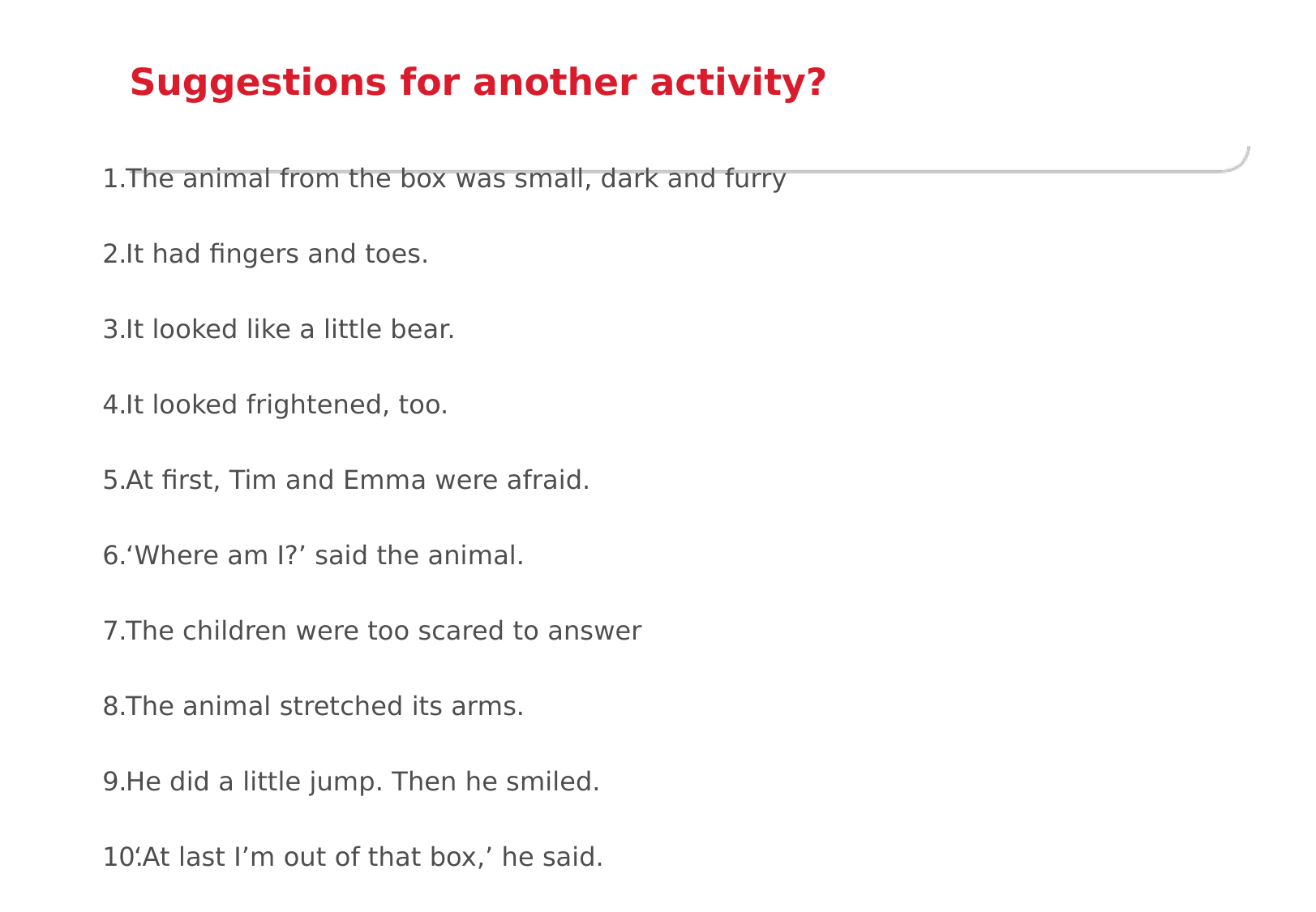

# Suggestions for another activity?
The animal from the box was small, dark and furry
It had fingers and toes.
It looked like a little bear.
It looked frightened, too.
At first, Tim and Emma were afraid.
‘Where am I?’ said the animal.
The children were too scared to answer
The animal stretched its arms.
He did a little jump. Then he smiled.
‘At last I’m out of that box,’ he said.